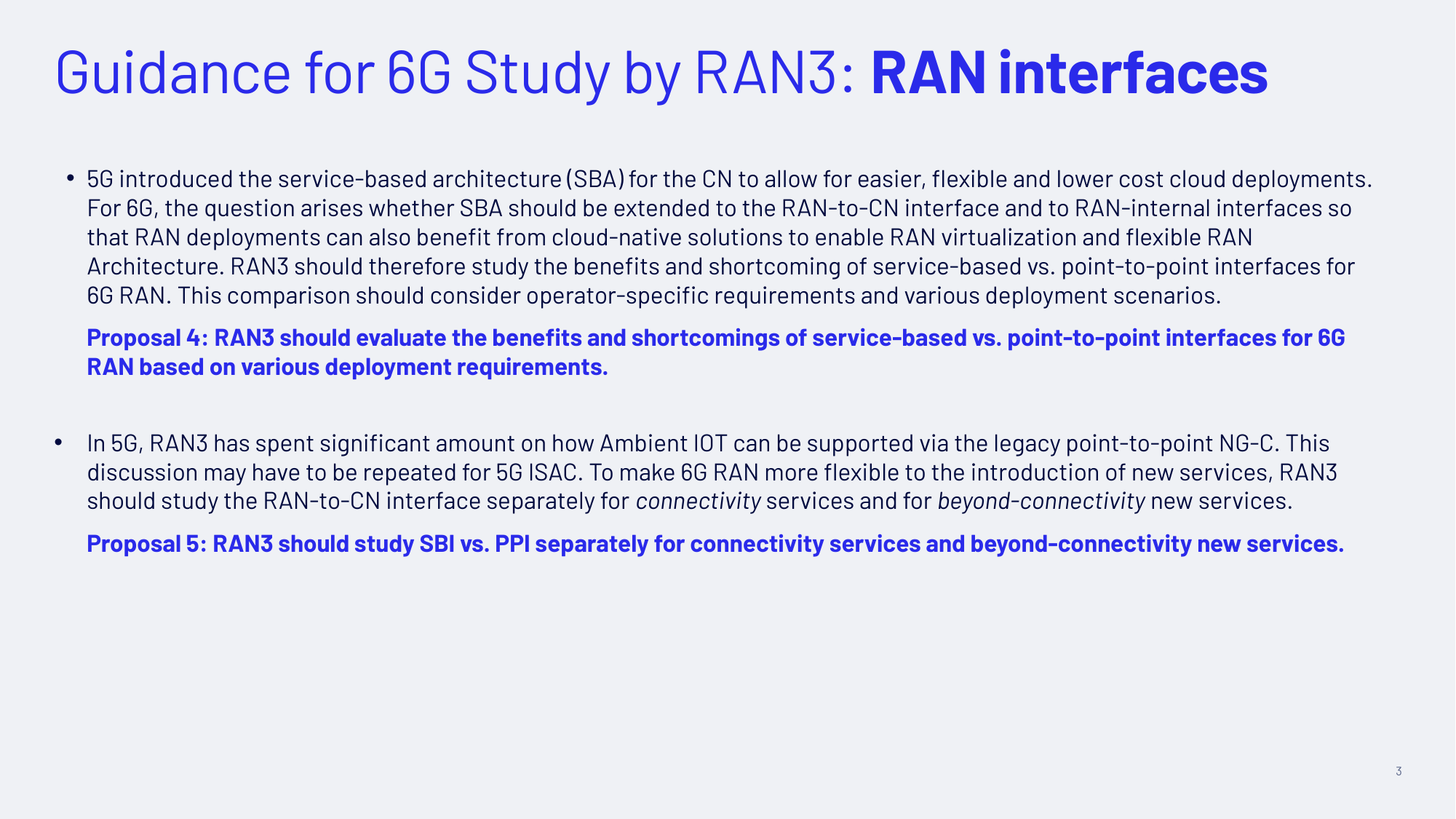

# Guidance for 6G Study by RAN3: RAN interfaces
5G introduced the service-based architecture (SBA) for the CN to allow for easier, flexible and lower cost cloud deployments. For 6G, the question arises whether SBA should be extended to the RAN-to-CN interface and to RAN-internal interfaces so that RAN deployments can also benefit from cloud-native solutions to enable RAN virtualization and flexible RAN Architecture. RAN3 should therefore study the benefits and shortcoming of service-based vs. point-to-point interfaces for 6G RAN. This comparison should consider operator-specific requirements and various deployment scenarios.
Proposal 4: RAN3 should evaluate the benefits and shortcomings of service-based vs. point-to-point interfaces for 6G RAN based on various deployment requirements.

In 5G, RAN3 has spent significant amount on how Ambient IOT can be supported via the legacy point-to-point NG-C. This discussion may have to be repeated for 5G ISAC. To make 6G RAN more flexible to the introduction of new services, RAN3 should study the RAN-to-CN interface separately for connectivity services and for beyond-connectivity new services.
Proposal 5: RAN3 should study SBI vs. PPI separately for connectivity services and beyond-connectivity new services.